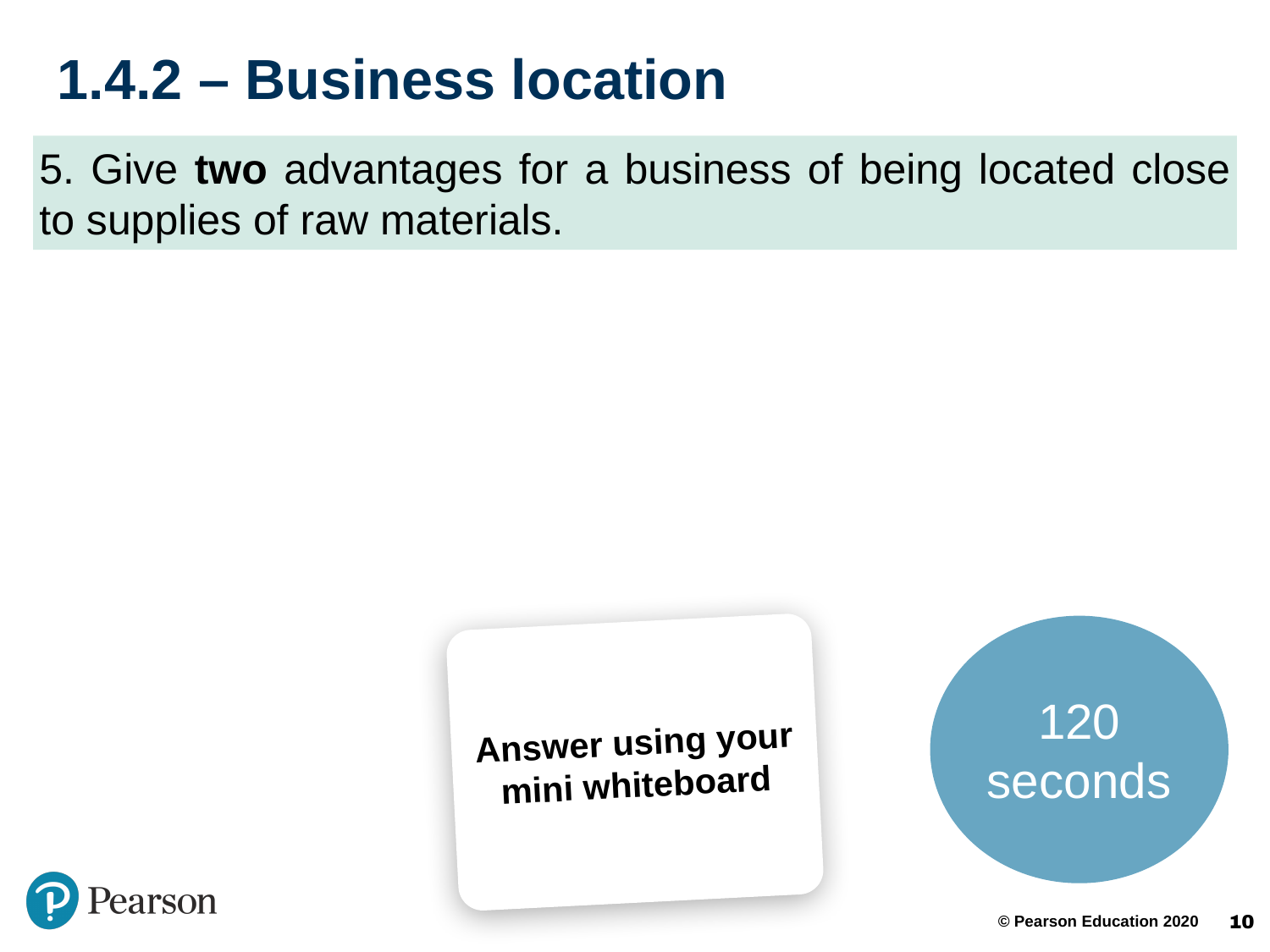

# 1.4.2 – Business location
5. Give two advantages for a business of being located close to supplies of raw materials.

120 seconds

Answer using your mini whiteboard

10